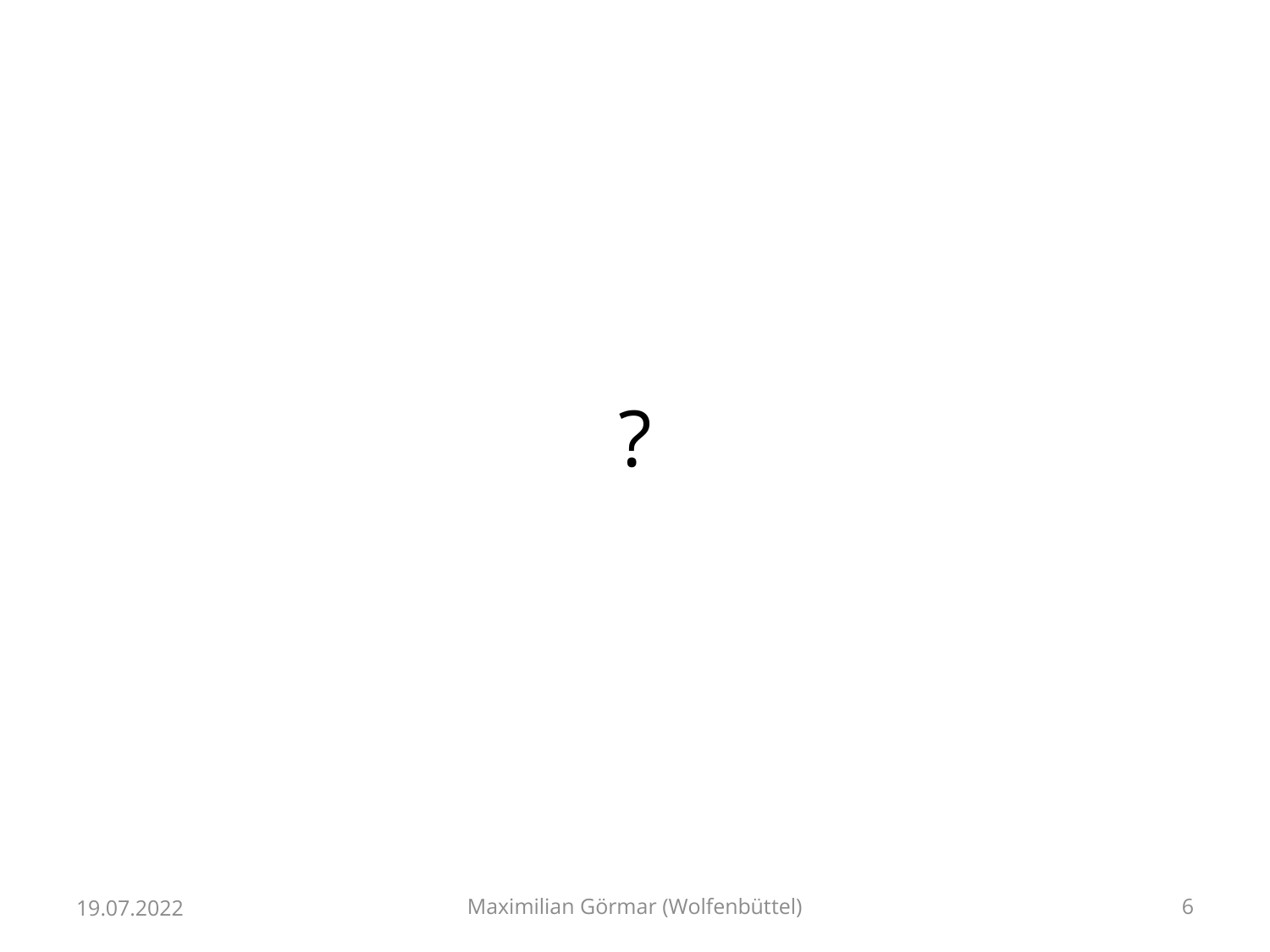

# ?
19.07.2022
Maximilian Görmar (Wolfenbüttel)
6